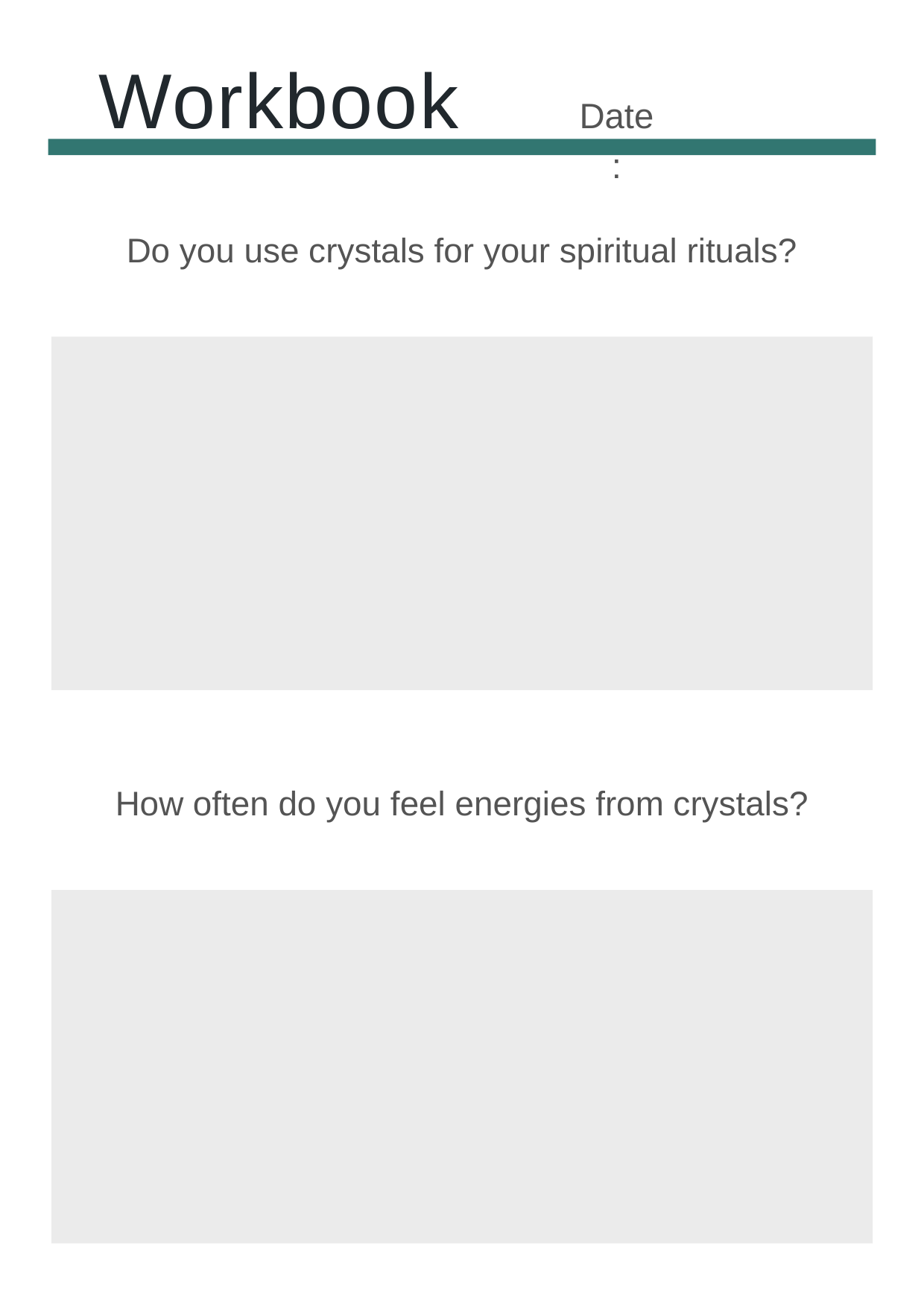

Workbook
Date:

Do you use crystals for your spiritual rituals?

How often do you feel energies from crystals?